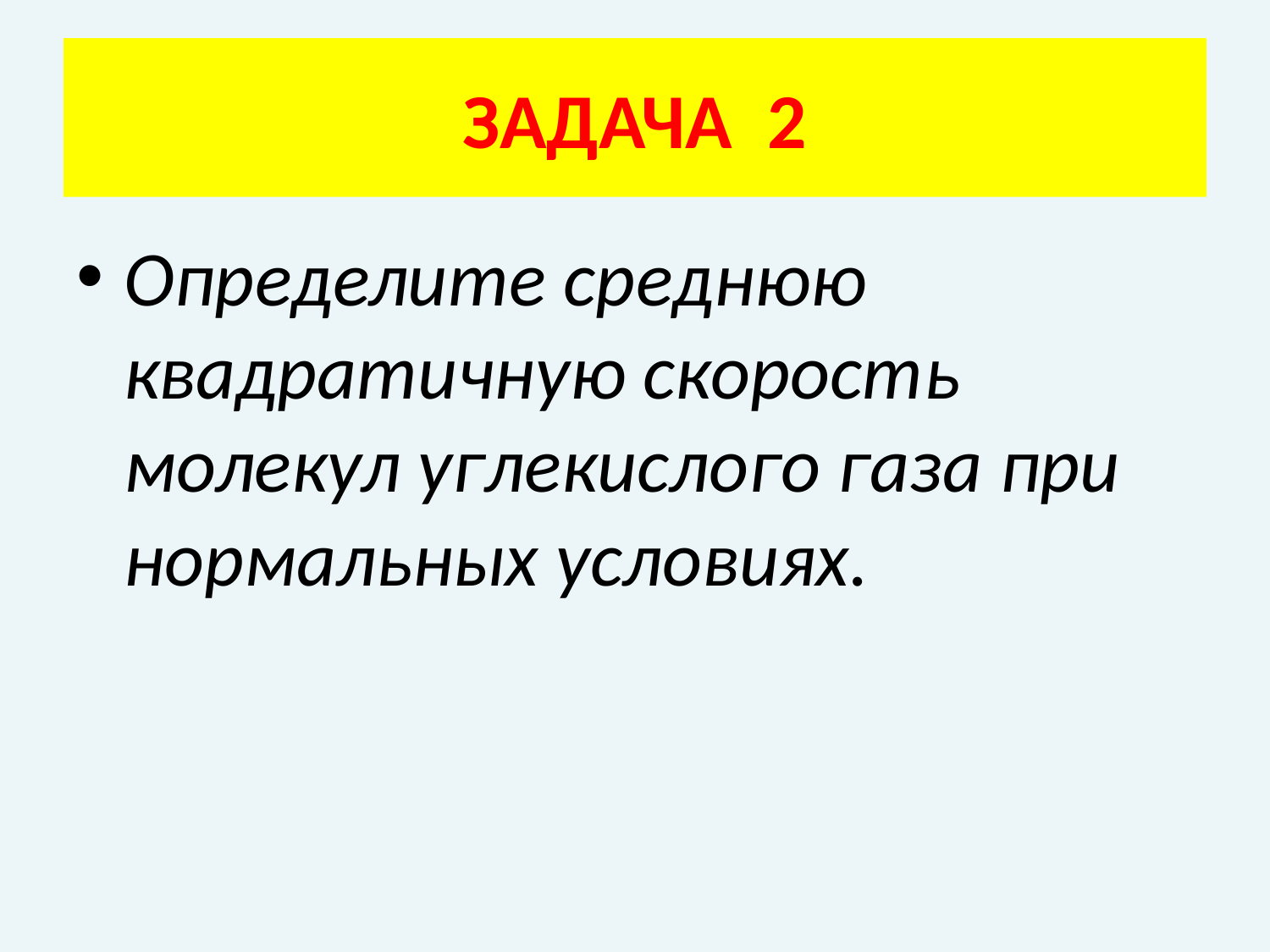

# ЗАДАЧА  2
Определите среднюю квадратичную скорость молекул углекислого газа при нормальных условиях.